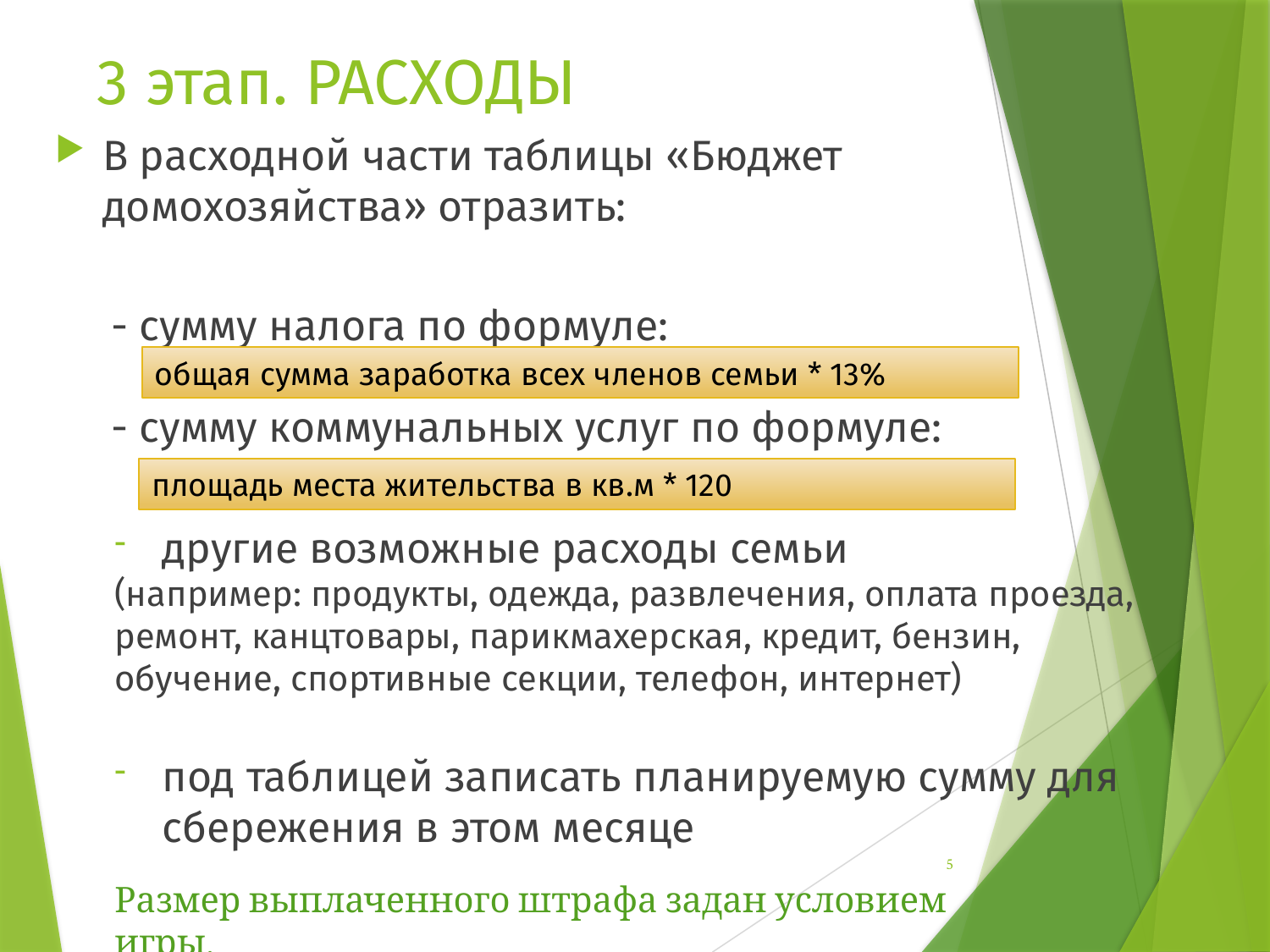

# 3 этап. РАСХОДЫ
В расходной части таблицы «Бюджет домохозяйства» отразить:

     - сумму налога по формуле:

     - сумму коммунальных услуг по формуле:

общая сумма заработка всех членов семьи * 13%
площадь места жительства в кв.м * 120
другие возможные расходы семьи
(например: продукты, одежда, развлечения, оплата проезда, ремонт, канцтовары, парикмахерская, кредит, бензин, обучение, спортивные секции, телефон, интернет)

под таблицей записать планируемую сумму для сбережения в этом месяце

5
Размер выплаченного штрафа задан условием игры.